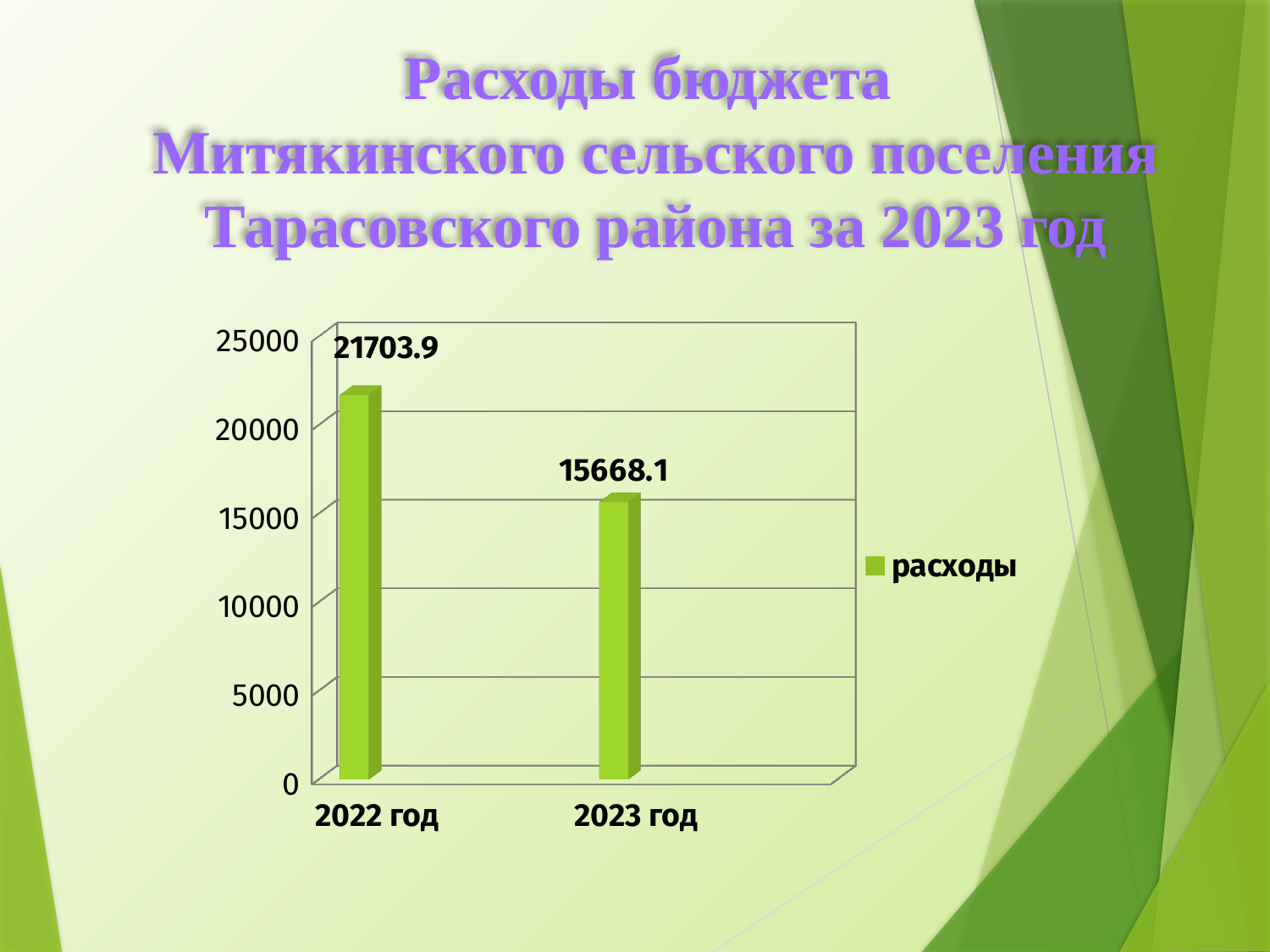

Расходы бюджета
Митякинского сельского поселения Тарасовского района за 2023 год

[unsupported chart]